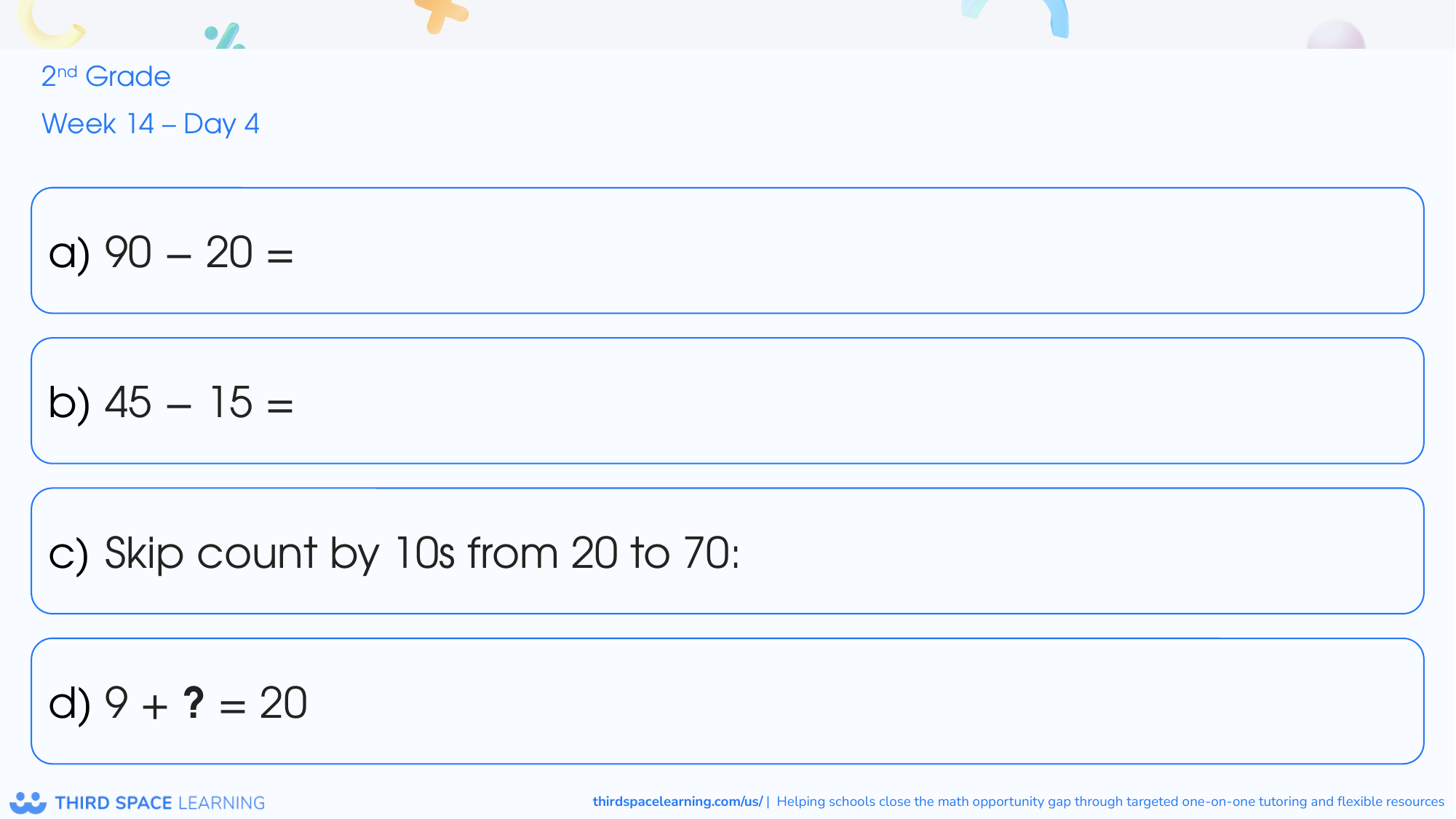

2nd Grade
Week 14 – Day 4
90 − 20 =
45 − 15 =
Skip count by 10s from 20 to 70:
9 + ? = 20